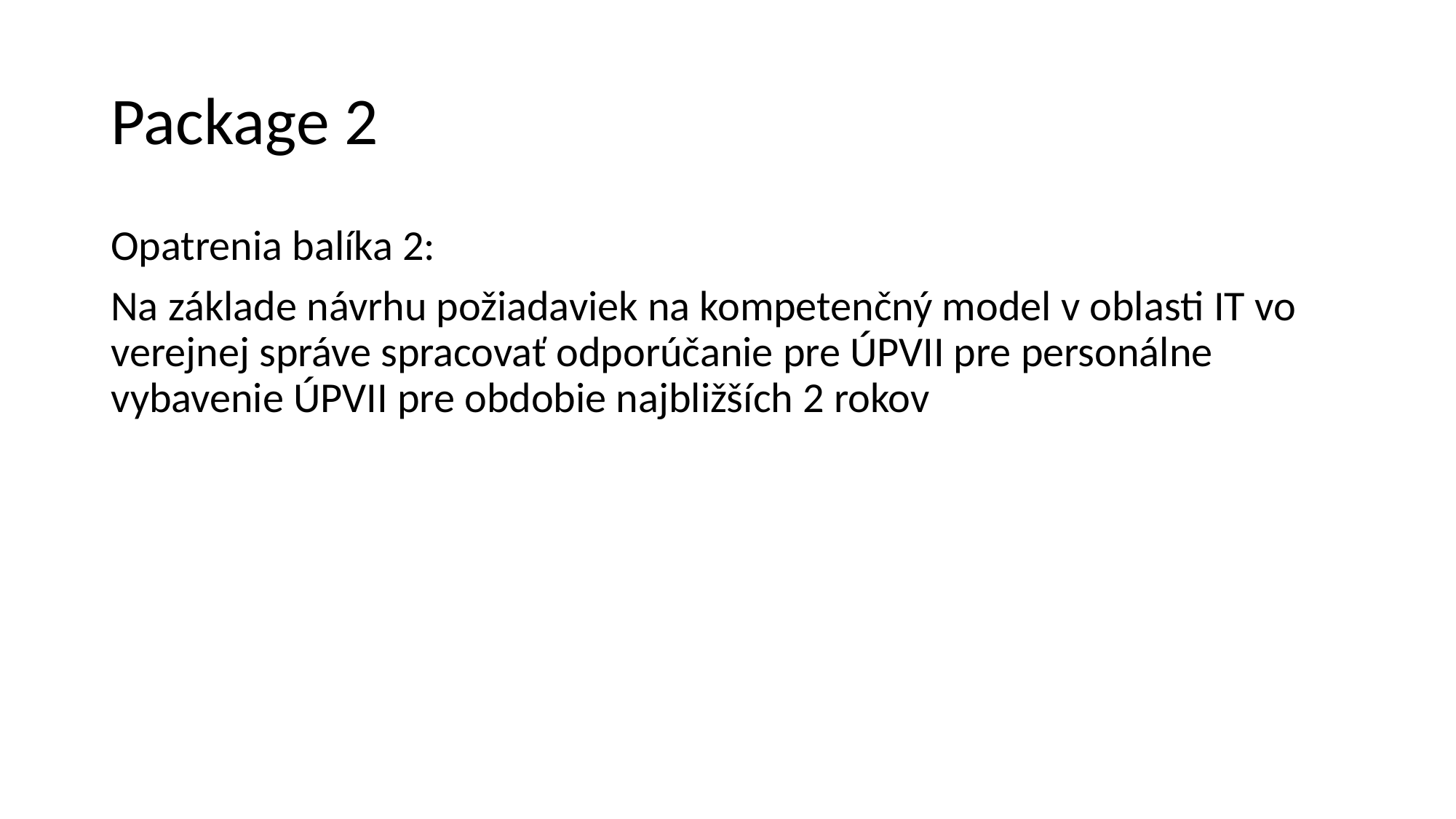

# Package 2
Opatrenia balíka 2:
Na základe návrhu požiadaviek na kompetenčný model v oblasti IT vo verejnej správe spracovať odporúčanie pre ÚPVII pre personálne vybavenie ÚPVII pre obdobie najbližších 2 rokov